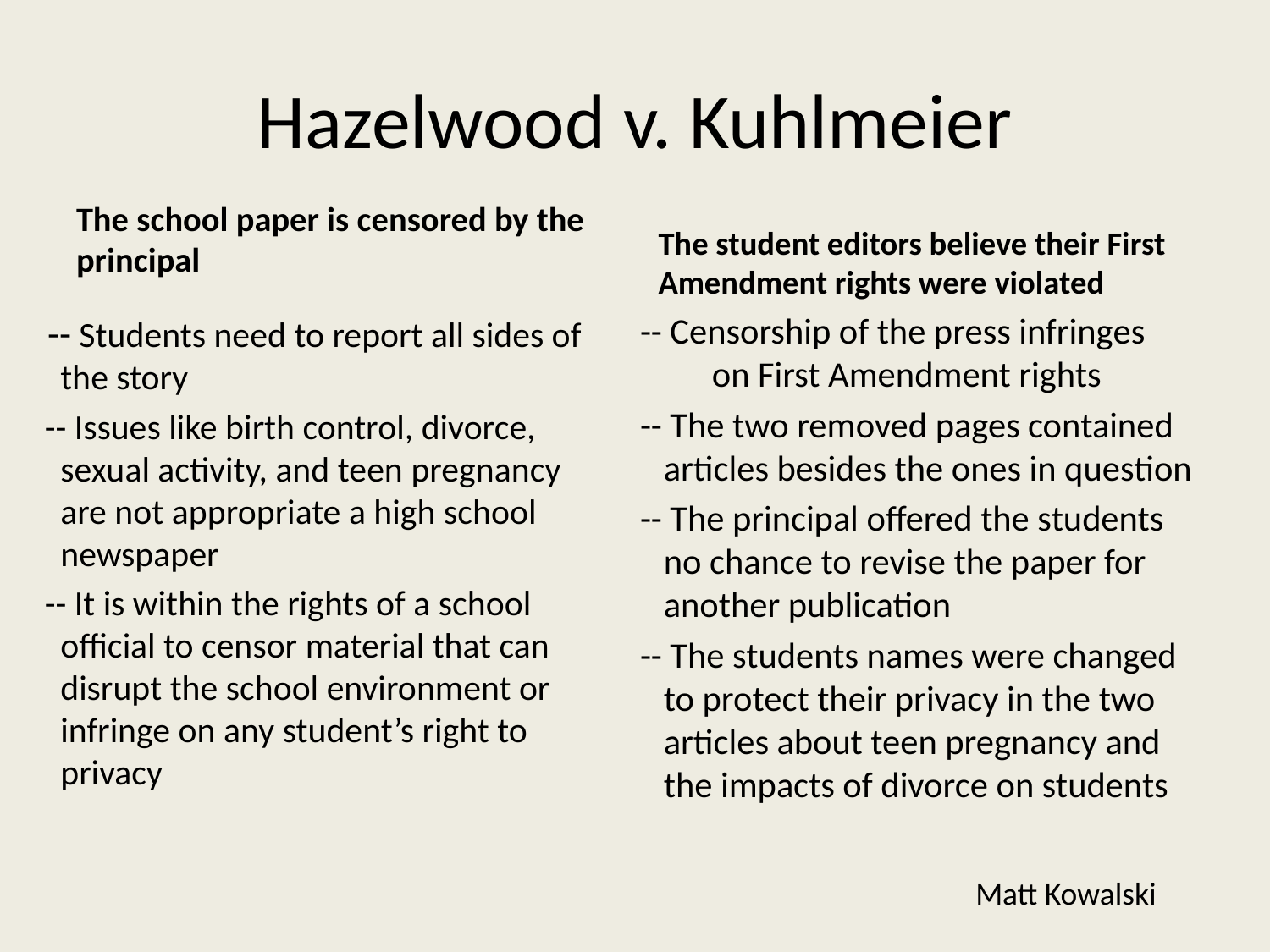

# Hazelwood v. Kuhlmeier
The student editors believe their First Amendment rights were violated
The school paper is censored by the principal
    -- Students need to report all sides of the story
    -- Issues like birth control, divorce, sexual activity, and teen pregnancy are not appropriate a high school newspaper
    -- It is within the rights of a school official to censor material that can disrupt the school environment or infringe on any student’s right to privacy
   -- Censorship of the press infringes             on First Amendment rights
   -- The two removed pages contained articles besides the ones in question
   -- The principal offered the students no chance to revise the paper for another publication
   -- The students names were changed to protect their privacy in the two articles about teen pregnancy and the impacts of divorce on students

Matt Kowalski